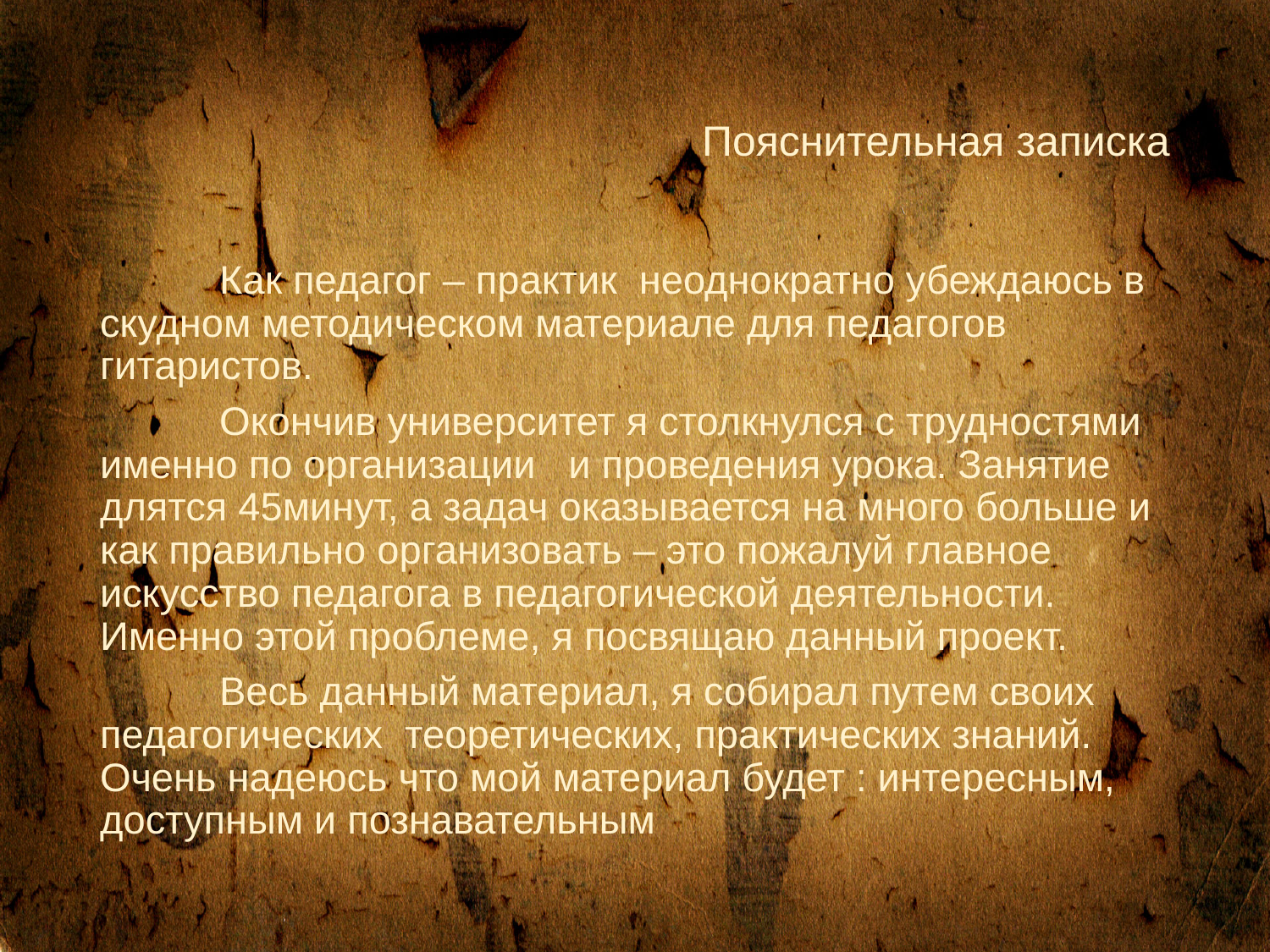

# Пояснительная записка
	Как педагог – практик  неоднократно убеждаюсь в скудном методическом материале для педагогов гитаристов.
	Окончив университет я столкнулся с трудностями именно по организации   и проведения урока. Занятие длятся 45минут, а задач оказывается на много больше и как правильно организовать – это пожалуй главное искусство педагога в педагогической деятельности. Именно этой проблеме, я посвящаю данный проект.
	Весь данный материал, я собирал путем своих педагогических  теоретических, практических знаний. Очень надеюсь что мой материал будет : интересным, доступным и познавательным